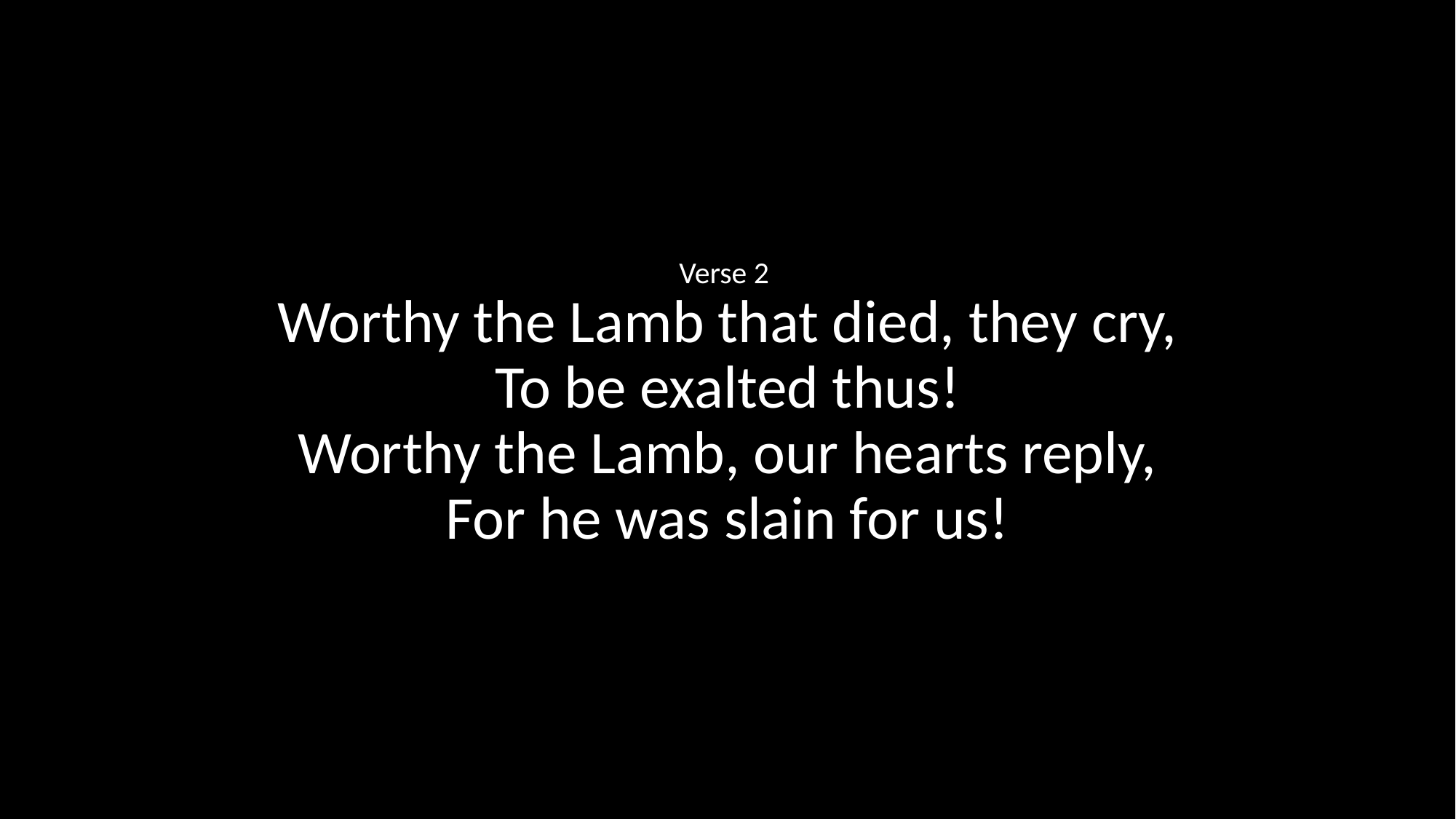

Verse 2
Worthy the Lamb that died, they cry,
To be exalted thus!
Worthy the Lamb, our hearts reply,
For he was slain for us!